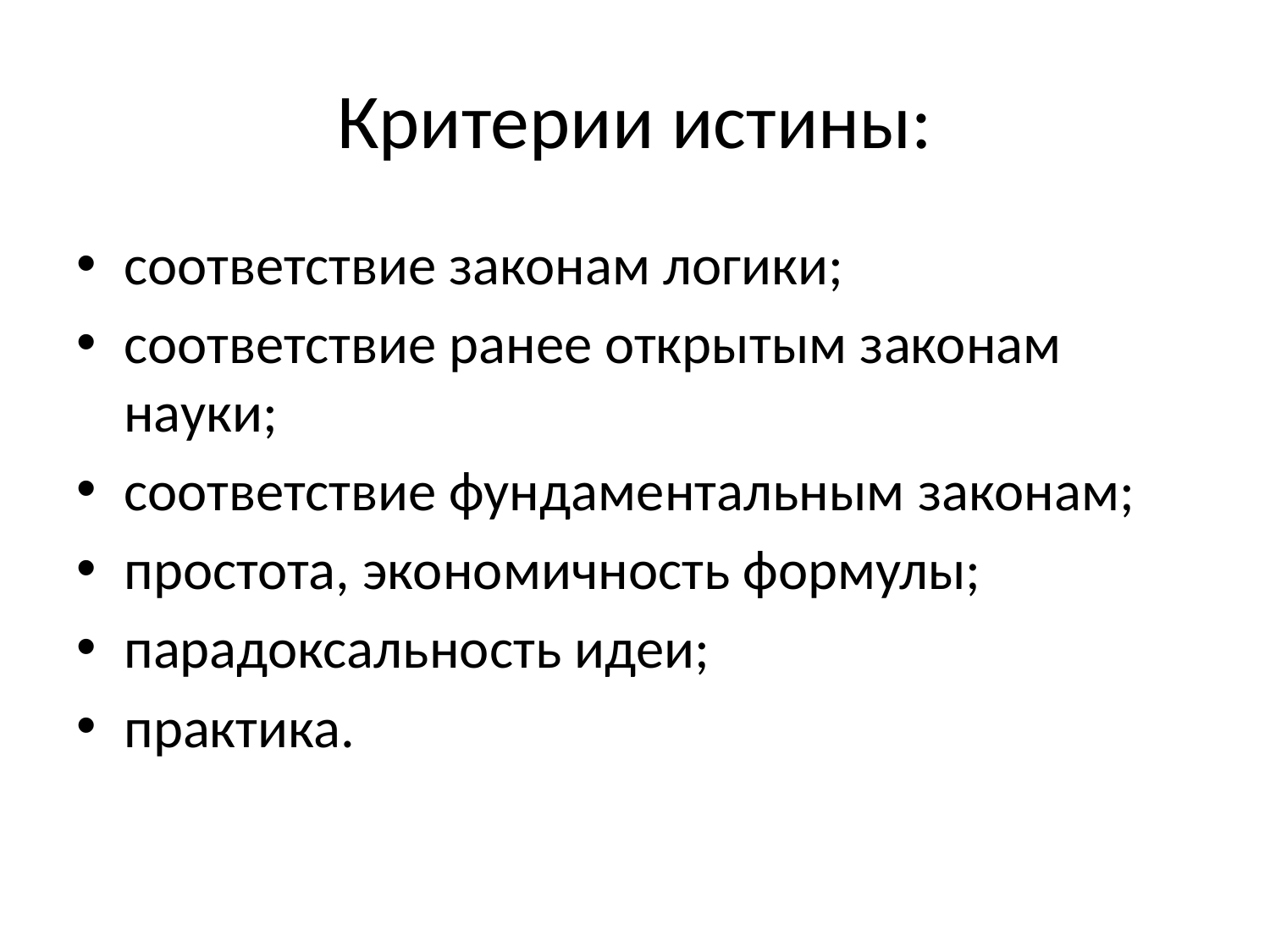

# Критерии истины:
соответствие законам логики;
соответствие ранее открытым законам науки;
соответствие фундаментальным законам;
простота, экономичность формулы;
парадоксальность идеи;
практика.